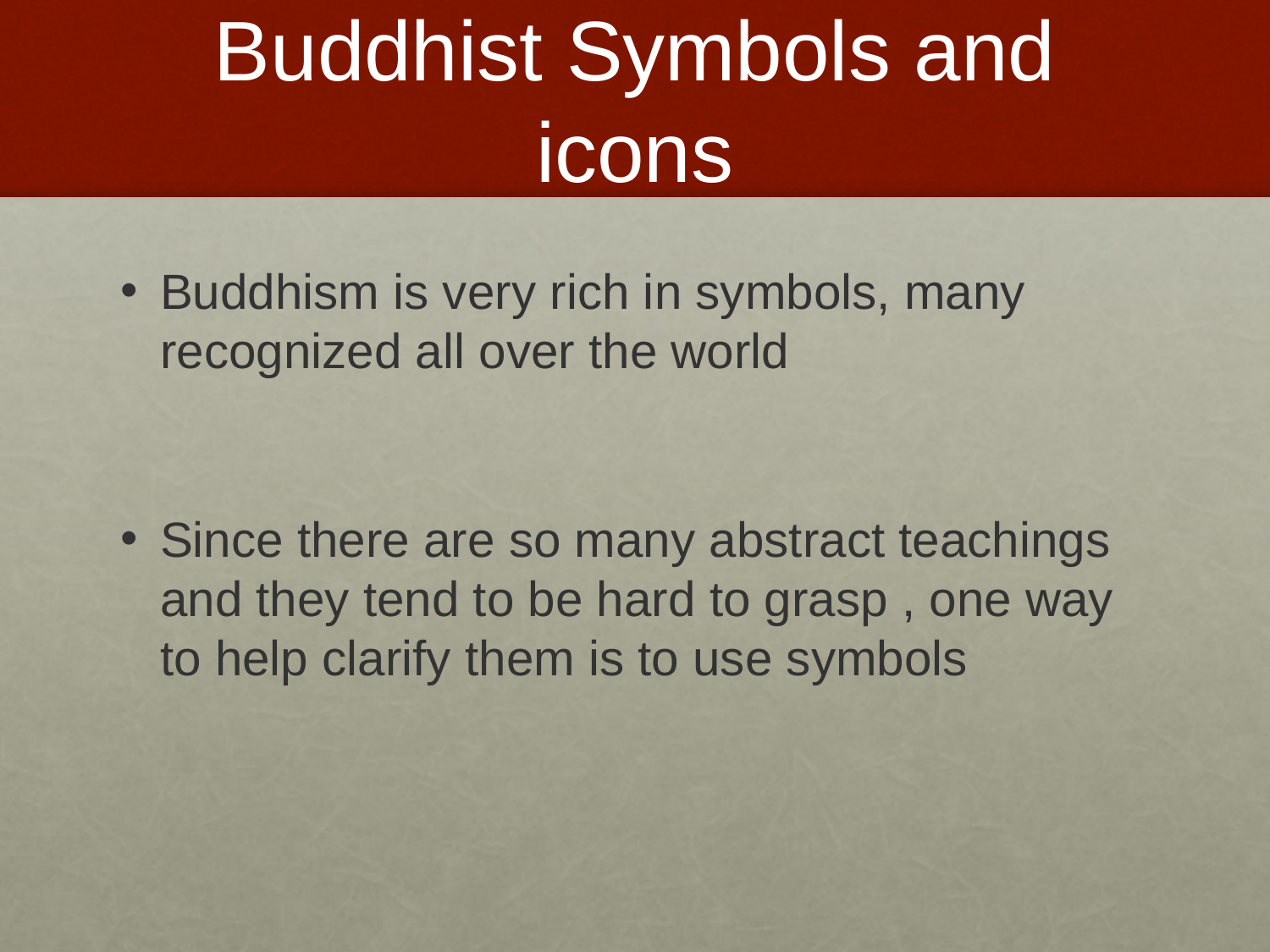

# Buddhist Symbols and icons
Buddhism is very rich in symbols, many recognized all over the world

Since there are so many abstract teachings and they tend to be hard to grasp , one way to help clarify them is to use symbols